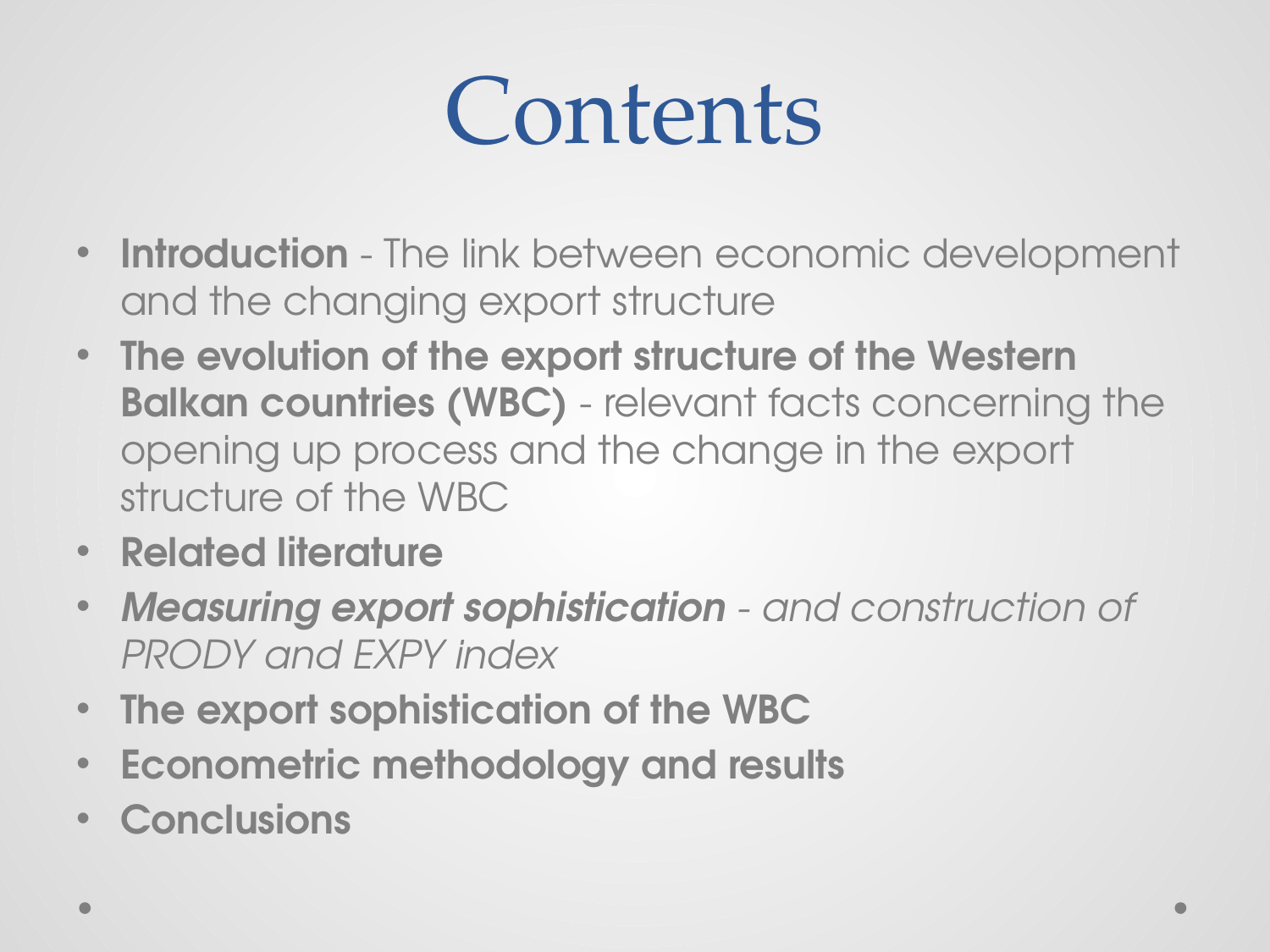

# Contents
Introduction - The link between economic development and the changing export structure
The evolution of the export structure of the Western Balkan countries (WBC) - relevant facts concerning the opening up process and the change in the export structure of the WBC
Related literature
Measuring export sophistication - and construction of PRODY and EXPY index
The export sophistication of the WBC
Econometric methodology and results
Conclusions